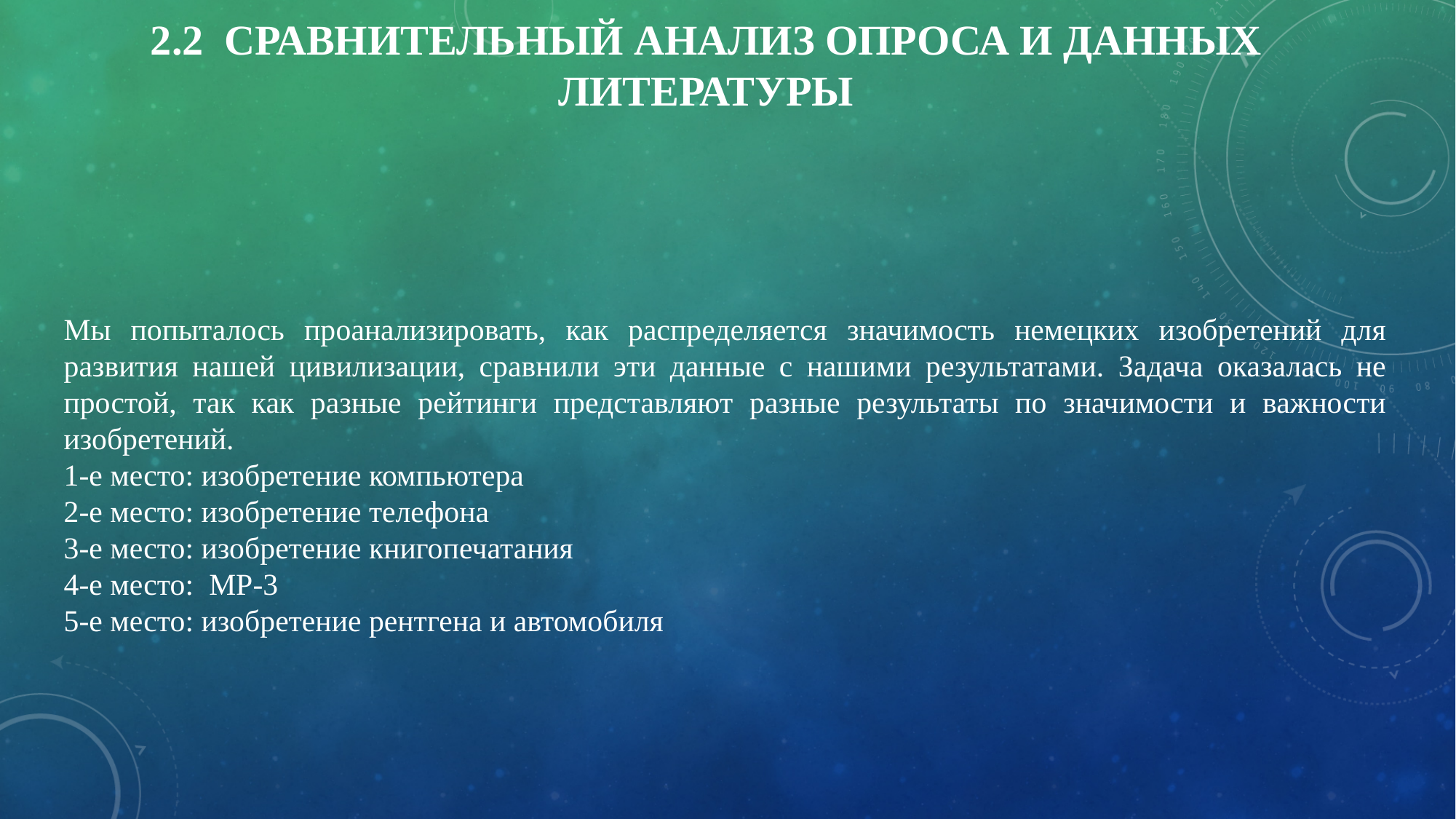

# 2.2  Сравнительный анализ опроса и данных литературы
Мы попыталось проанализировать, как распределяется значимость немецких изобретений для развития нашей цивилизации, сравнили эти данные с нашими результатами. Задача оказалась не простой, так как разные рейтинги представляют разные результаты по значимости и важности изобретений.
1-е место: изобретение компьютера
2-е место: изобретение телефона
3-е место: изобретение книгопечатания
4-е место:  MP-3
5-е место: изобретение рентгена и автомобиля